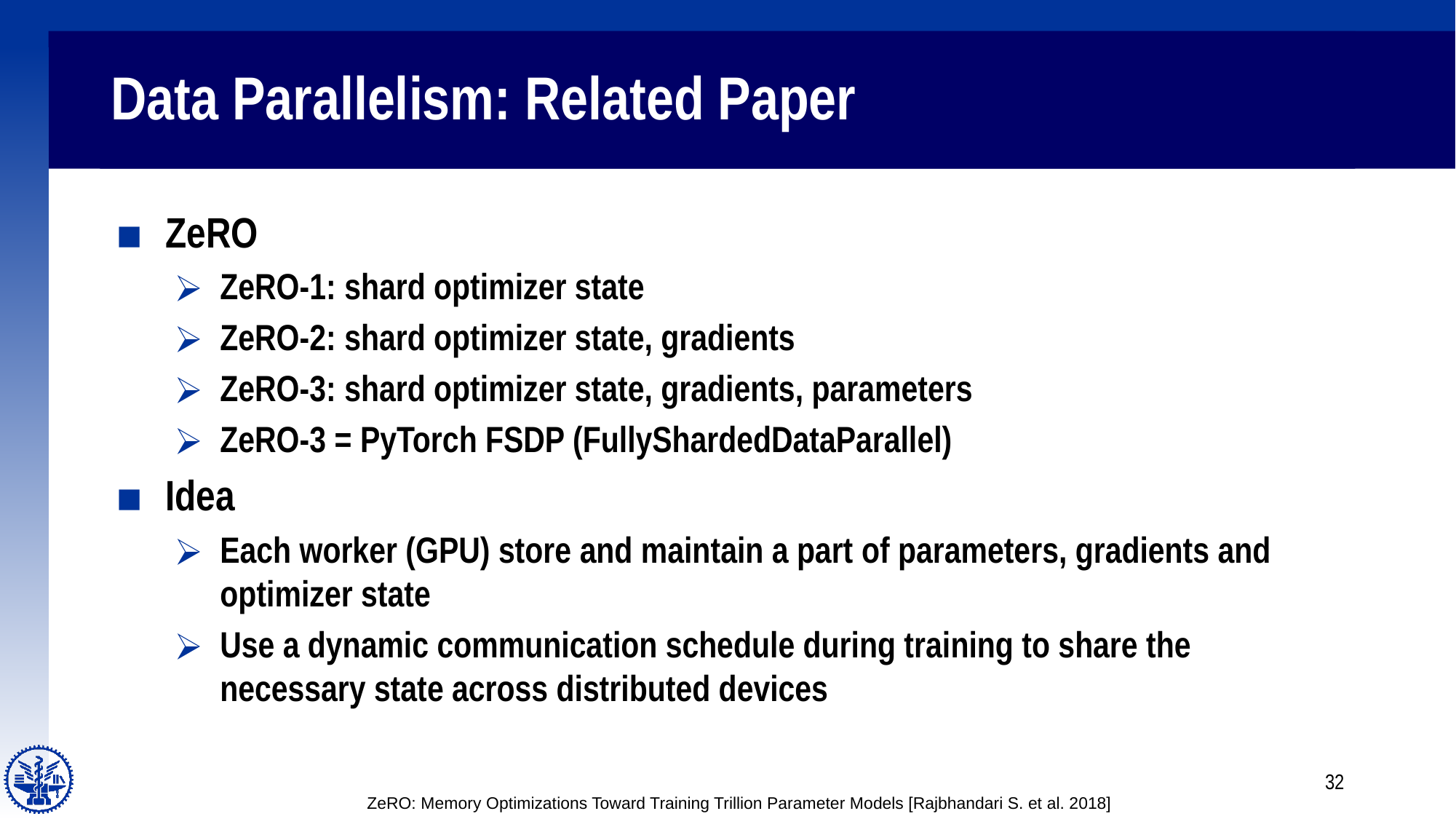

# Data Parallelism: Related Paper
ZeRO
ZeRO-1: shard optimizer state
ZeRO-2: shard optimizer state, gradients
ZeRO-3: shard optimizer state, gradients, parameters
ZeRO-3 = PyTorch FSDP (FullyShardedDataParallel)
Idea
Each worker (GPU) store and maintain a part of parameters, gradients and optimizer state
Use a dynamic communication schedule during training to share the necessary state across distributed devices
32
ZeRO: Memory Optimizations Toward Training Trillion Parameter Models [Rajbhandari S. et al. 2018]